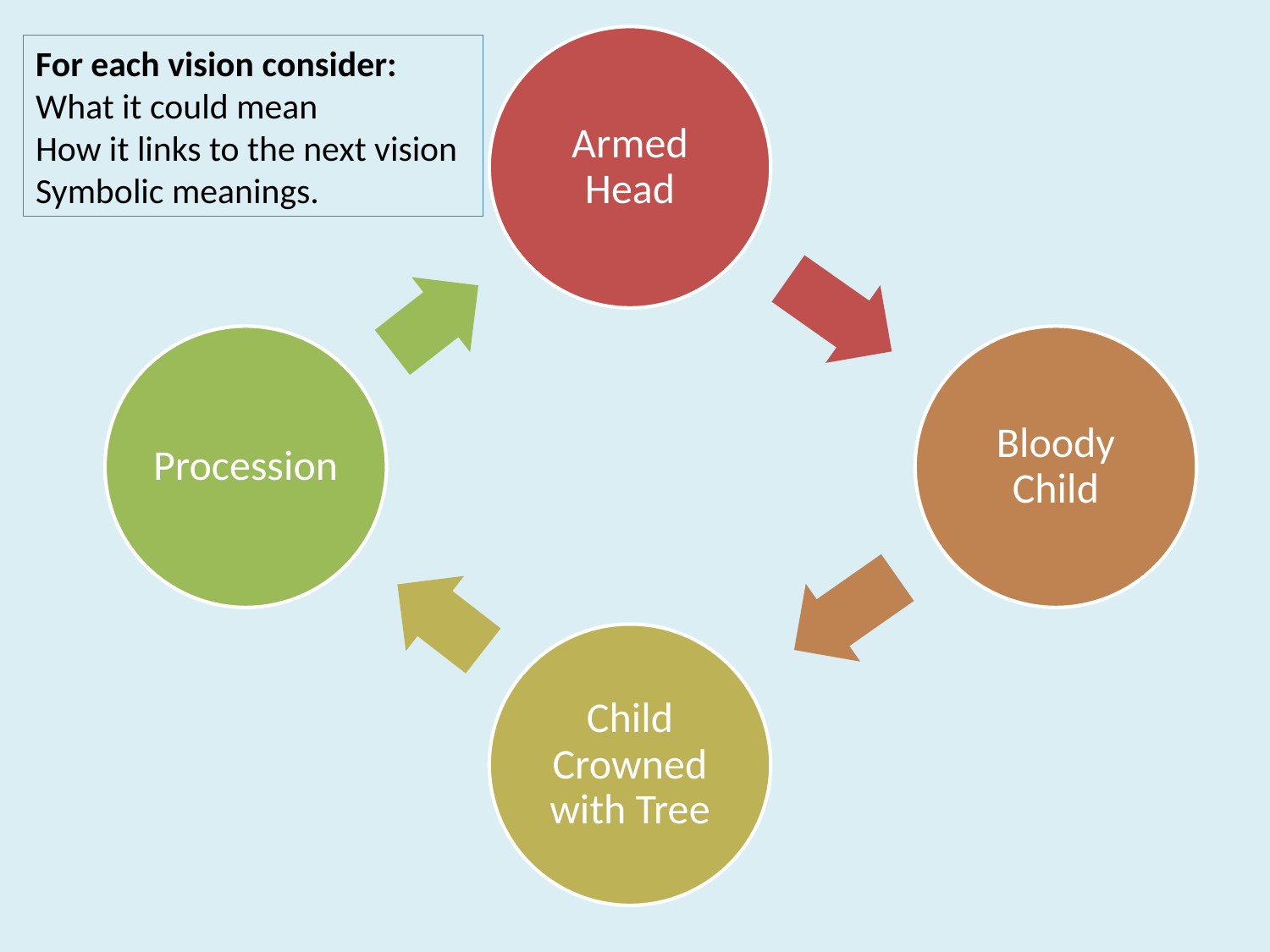

Armed Head

Bloody Child

Child Crowned with Tree

Procession

For each vision consider:
What it could mean
How it links to the next vision
Symbolic meanings.